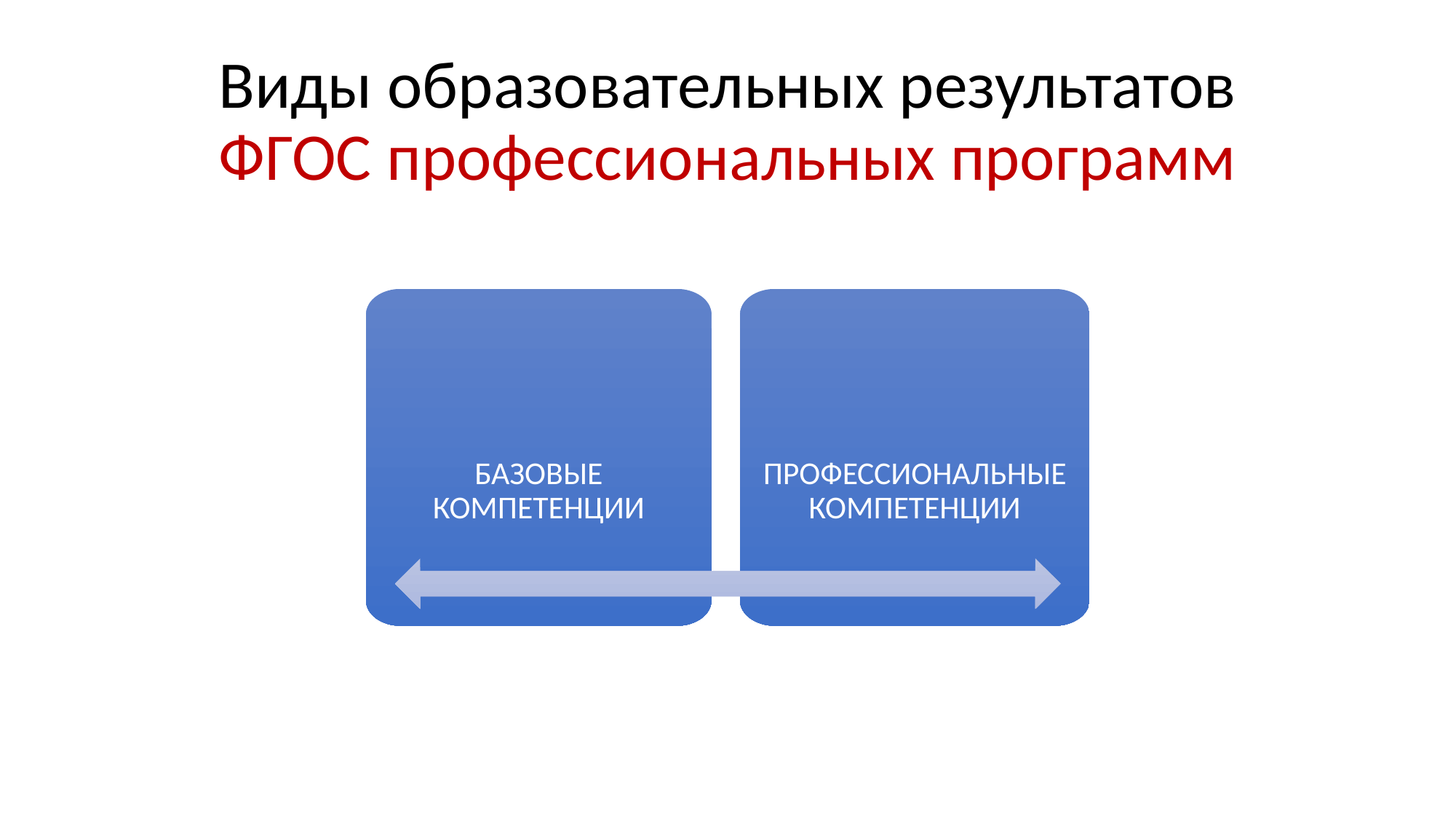

# Виды образовательных результатов ФГОС профессиональных программ
БАЗОВЫЕ КОМПЕТЕНЦИИ
ПРОФЕССИОНАЛЬНЫЕ КОМПЕТЕНЦИИ